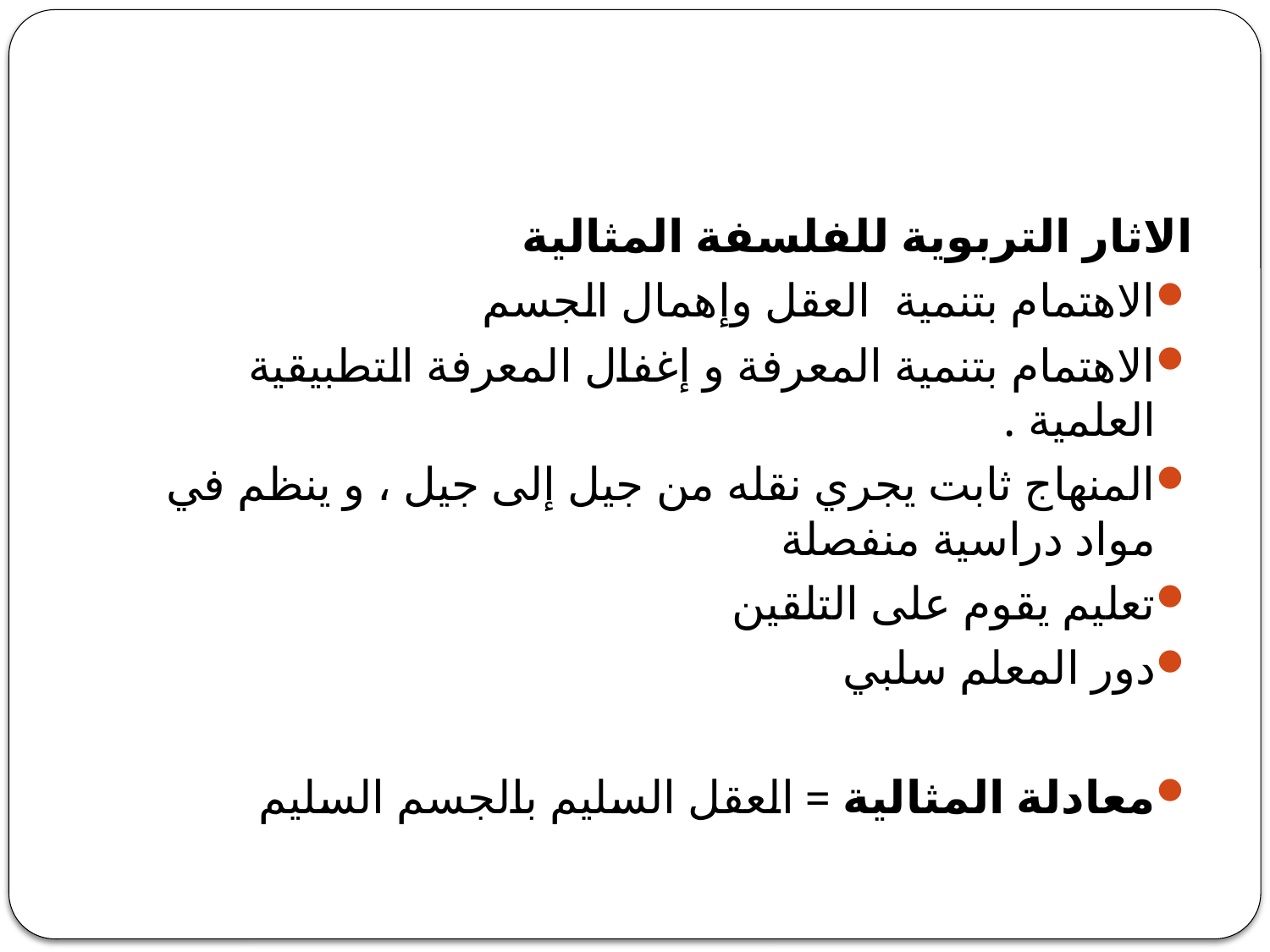

#
الاثار التربوية للفلسفة المثالية
الاهتمام بتنمية  العقل وإهمال الجسم
الاهتمام بتنمية المعرفة و إغفال المعرفة التطبيقية العلمية .
المنهاج ثابت يجري نقله من جيل إلى جيل ، و ينظم في مواد دراسية منفصلة
تعليم يقوم على التلقين
دور المعلم سلبي

معادلة المثالية = العقل السليم بالجسم السليم